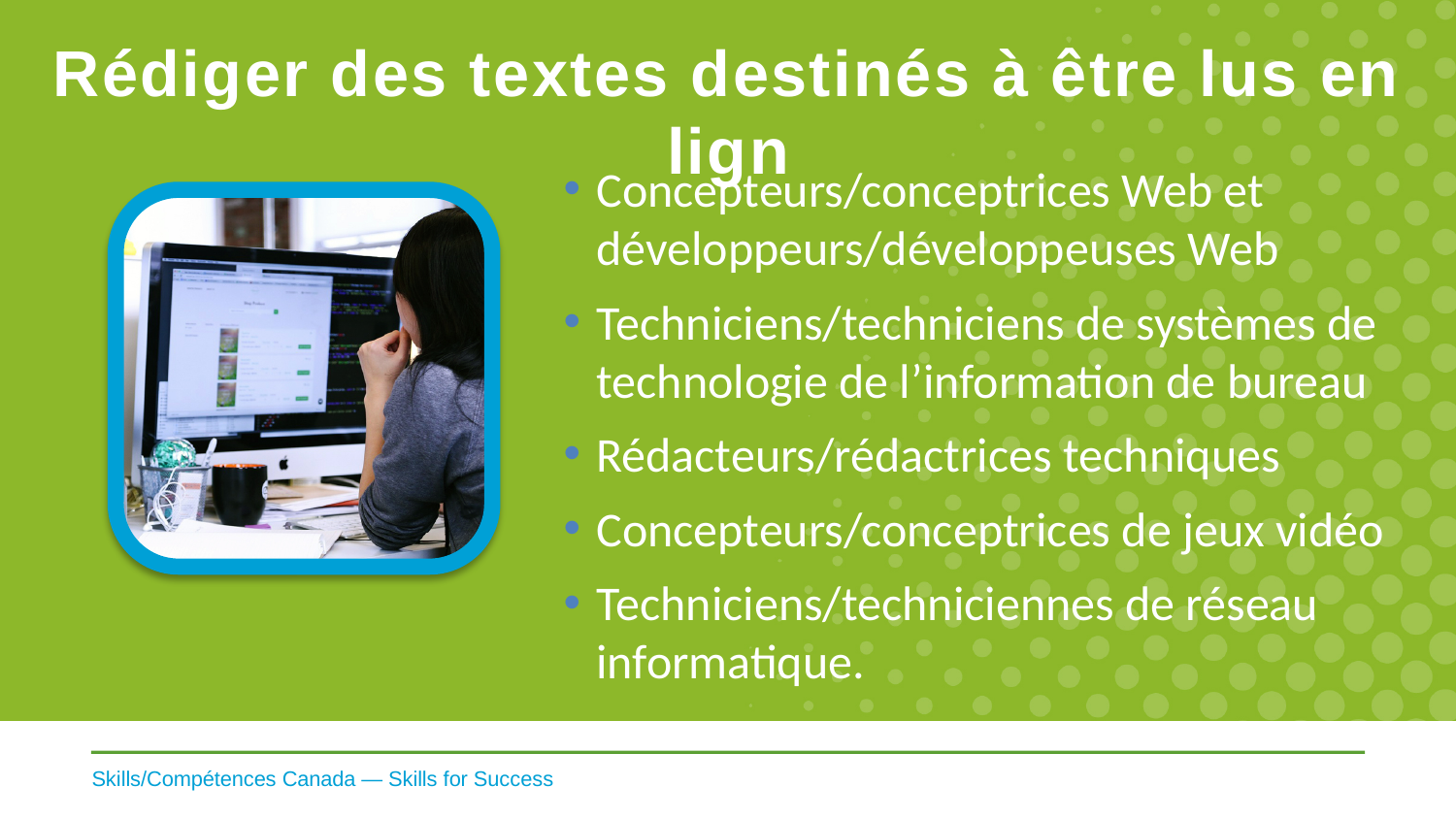

# Rédiger des textes destinés à être lus en lign
Concepteurs/conceptrices Web et développeurs/développeuses Web
Techniciens/techniciens de systèmes de technologie de l’information de bureau
Rédacteurs/rédactrices techniques
Concepteurs/conceptrices de jeux vidéo
Techniciens/techniciennes de réseau informatique.